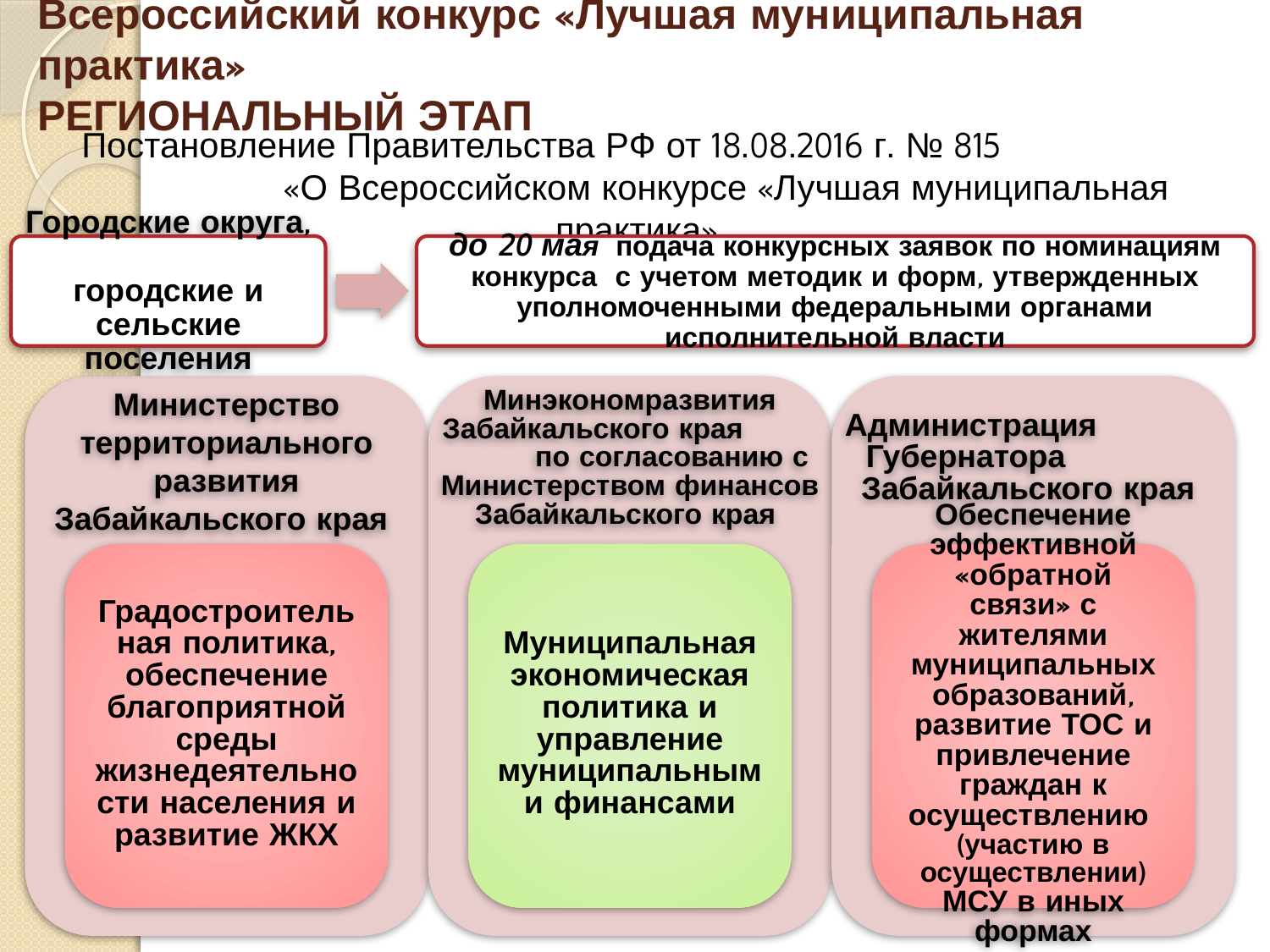

# Всероссийский конкурс «Лучшая муниципальная практика» РЕГИОНАЛЬНЫЙ ЭТАП
Постановление Правительства РФ от 18.08.2016 г. № 815                                    «О Всероссийском конкурсе «Лучшая муниципальная практика»

Городские округа,                             городские и сельские поселения

до 20 мая  подача конкурсных заявок по номинациям конкурса  с учетом методик и форм, утвержденных уполномоченными федеральными органами исполнительной власти
Министерство территориального развития Забайкальского края
Градостроительная политика, обеспечение благоприятной среды жизнедеятельности населения и развитие ЖКХ